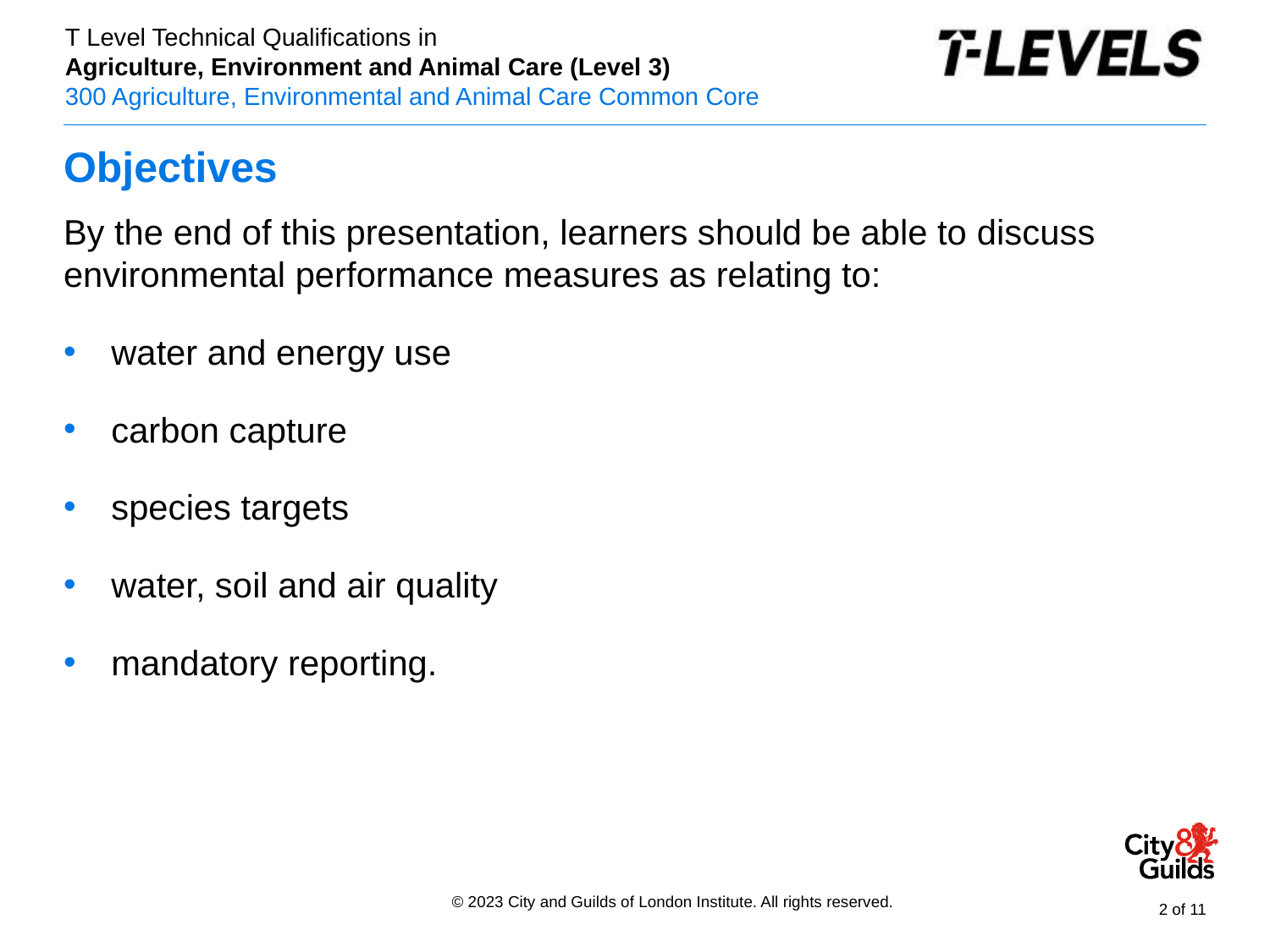

# Objectives
By the end of this presentation, learners should be able to discuss environmental performance measures as relating to:
water and energy use
carbon capture
species targets
water, soil and air quality
mandatory reporting.